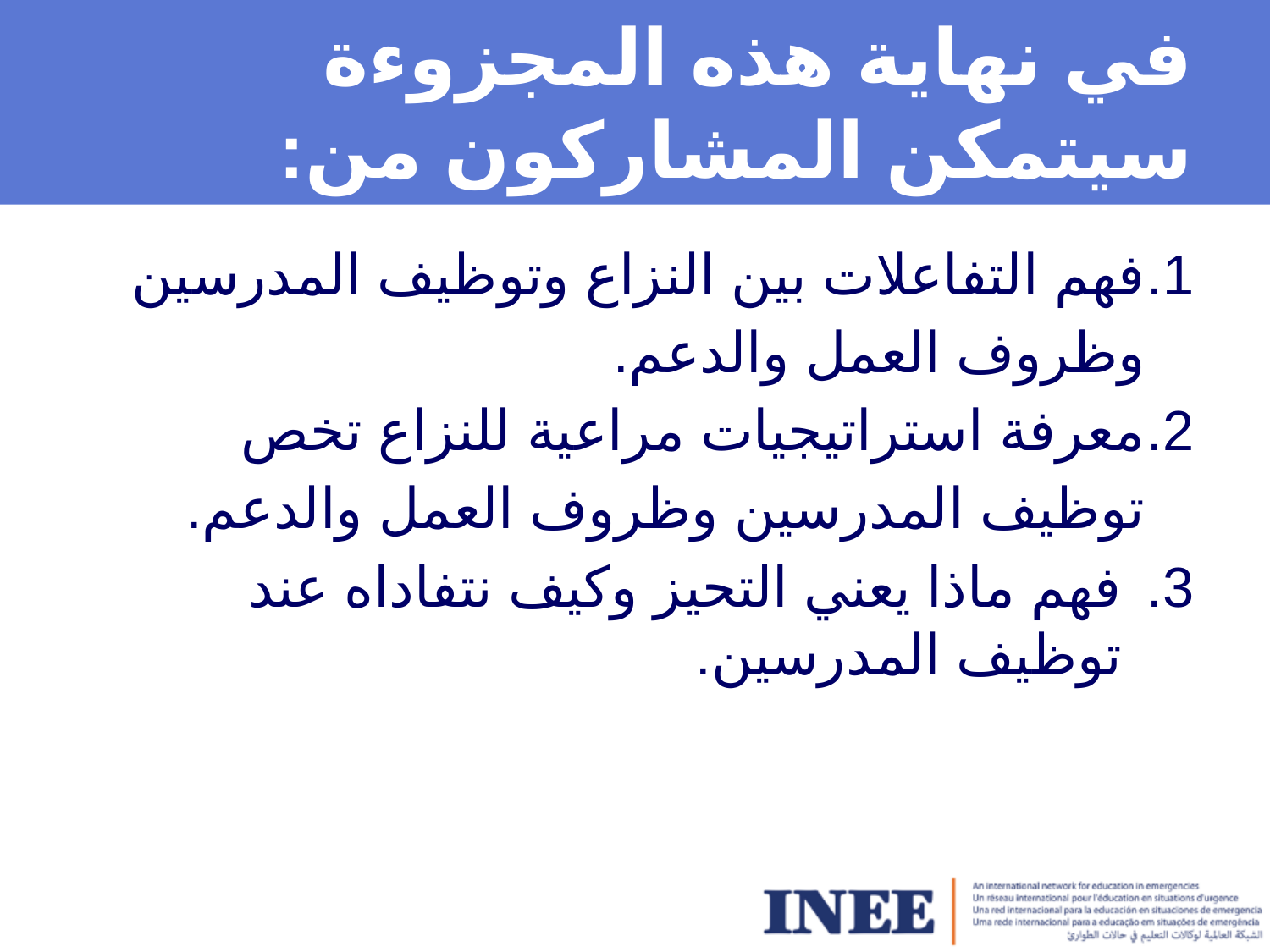

# في نهاية هذه المجزوءة سيتمكن المشاركون من: :
فهم التفاعلات بين النزاع وتوظيف المدرسين وظروف العمل والدعم.
معرفة استراتيجيات مراعية للنزاع تخص توظيف المدرسين وظروف العمل والدعم.
فهم ماذا يعني التحيز وكيف نتفاداه عند توظيف المدرسين.